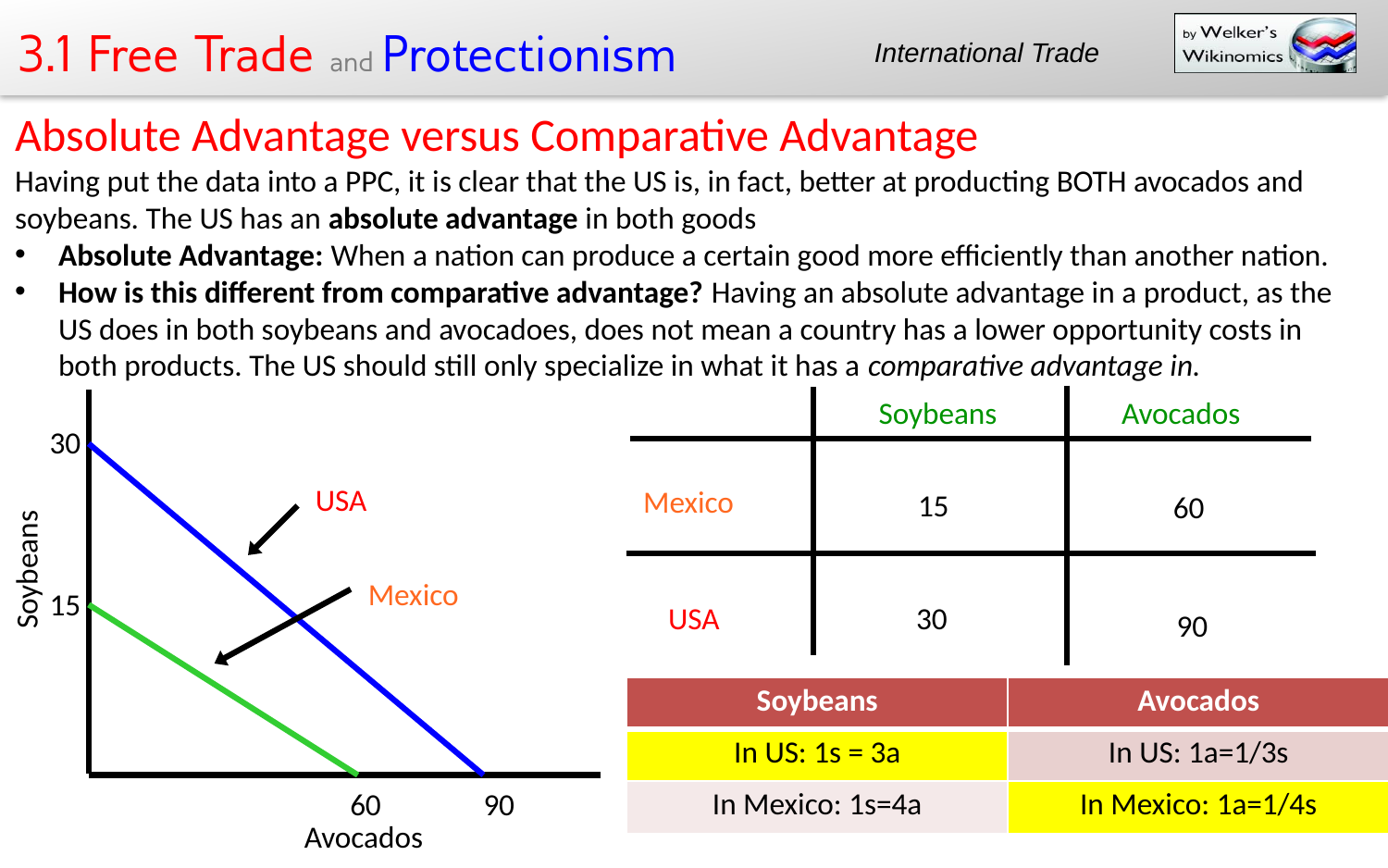

International Trade
Absolute Advantage versus Comparative Advantage
Having put the data into a PPC, it is clear that the US is, in fact, better at producting BOTH avocados and soybeans. The US has an absolute advantage in both goods
Absolute Advantage: When a nation can produce a certain good more efficiently than another nation.
How is this different from comparative advantage? Having an absolute advantage in a product, as the US does in both soybeans and avocadoes, does not mean a country has a lower opportunity costs in both products. The US should still only specialize in what it has a comparative advantage in.
Soybeans
Avocados
Mexico
15
60
USA
30
90
30
USA
Soybeans
Mexico
15
60
90
Avocados
| Soybeans | Avocados |
| --- | --- |
| In US: 1s = 3a | In US: 1a=1/3s |
| In Mexico: 1s=4a | In Mexico: 1a=1/4s |